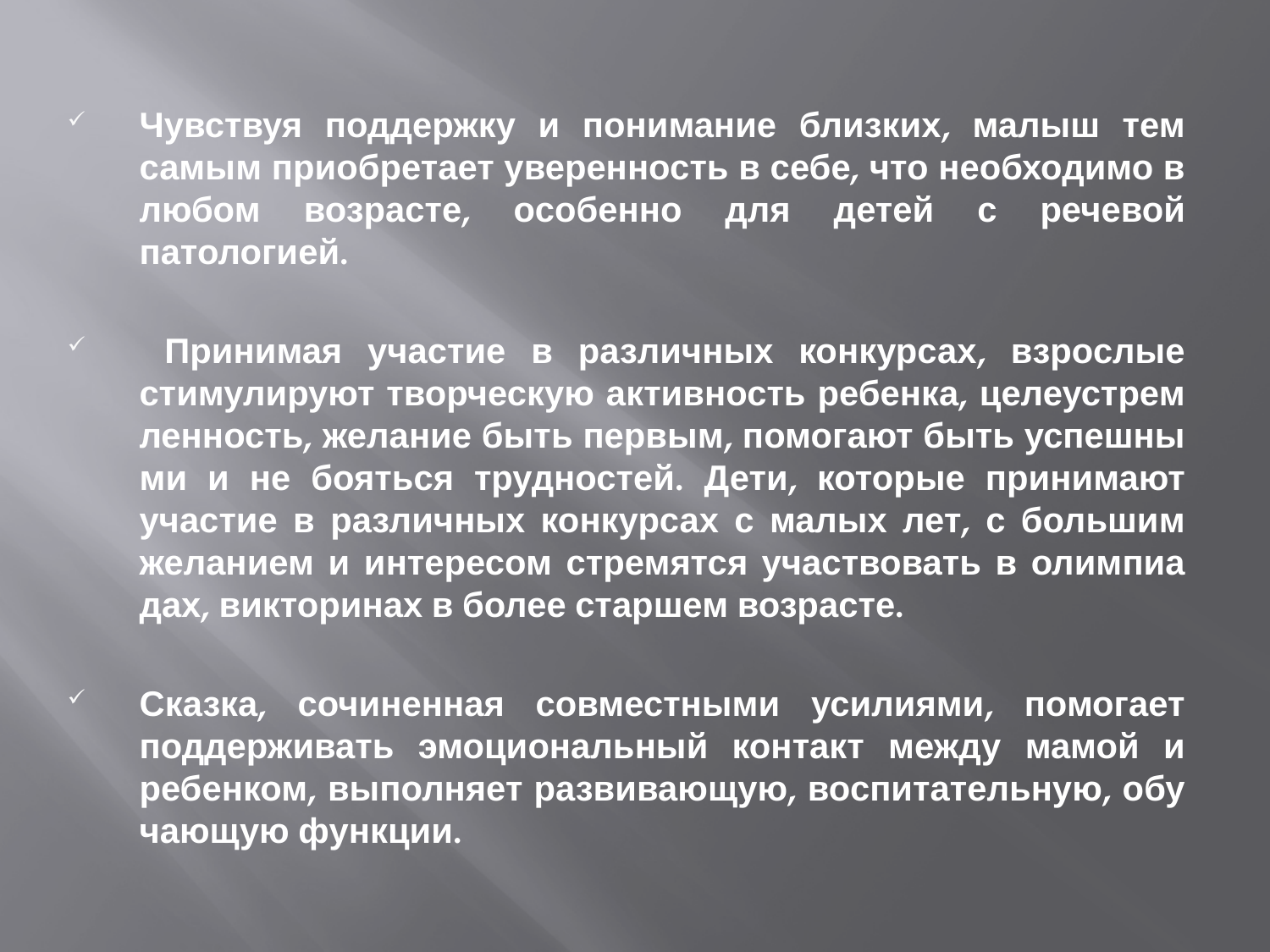

#
Чувствуя поддержку и понимание близких, малыш тем самым приобретает уверен­ность в себе, что необходимо в любом возрасте, особенно для детей с речевой патологией.

 Принимая участие в раз­личных конкурсах, взрослые стимулируют творческую ак­тивность ребенка, целеустрем­ленность, желание быть пер­вым, помогают быть успешны­ми и не бояться трудностей. Дети, которые принимают участие в различных конкур­сах с малых лет, с большим желанием и интересом стремятся участвовать в олимпиа­дах, викторинах в более стар­шем возрасте.

Сказка, сочиненная со­вместными усилиями, помога­ет поддерживать эмоциональ­ный контакт между мамой и ребенком, выполняет развива­ющую, воспитательную, обу­чающую функции.